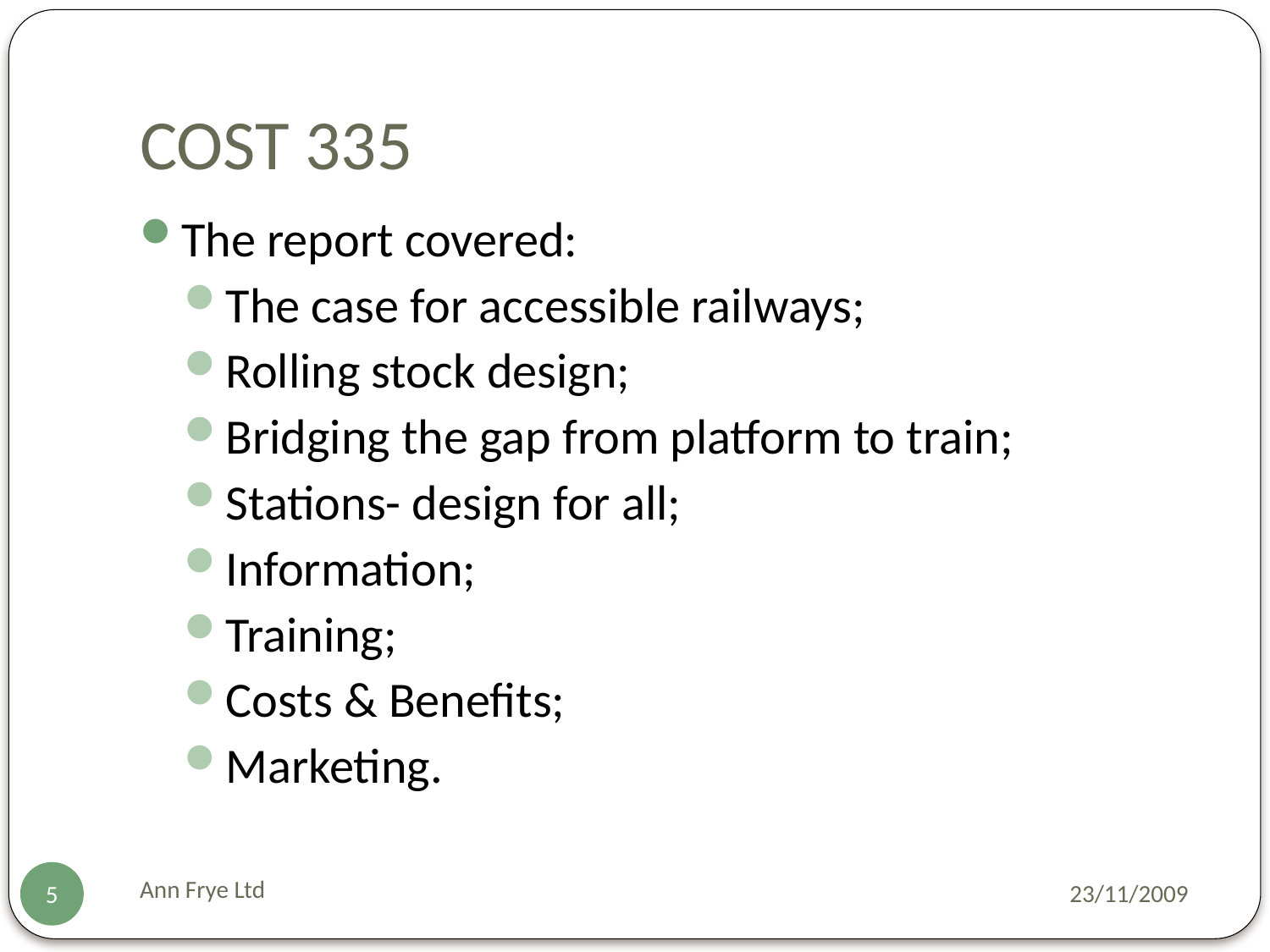

# COST 335
The report covered:
The case for accessible railways;
Rolling stock design;
Bridging the gap from platform to train;
Stations- design for all;
Information;
Training;
Costs & Benefits;
Marketing.
Ann Frye Ltd
23/11/2009
5